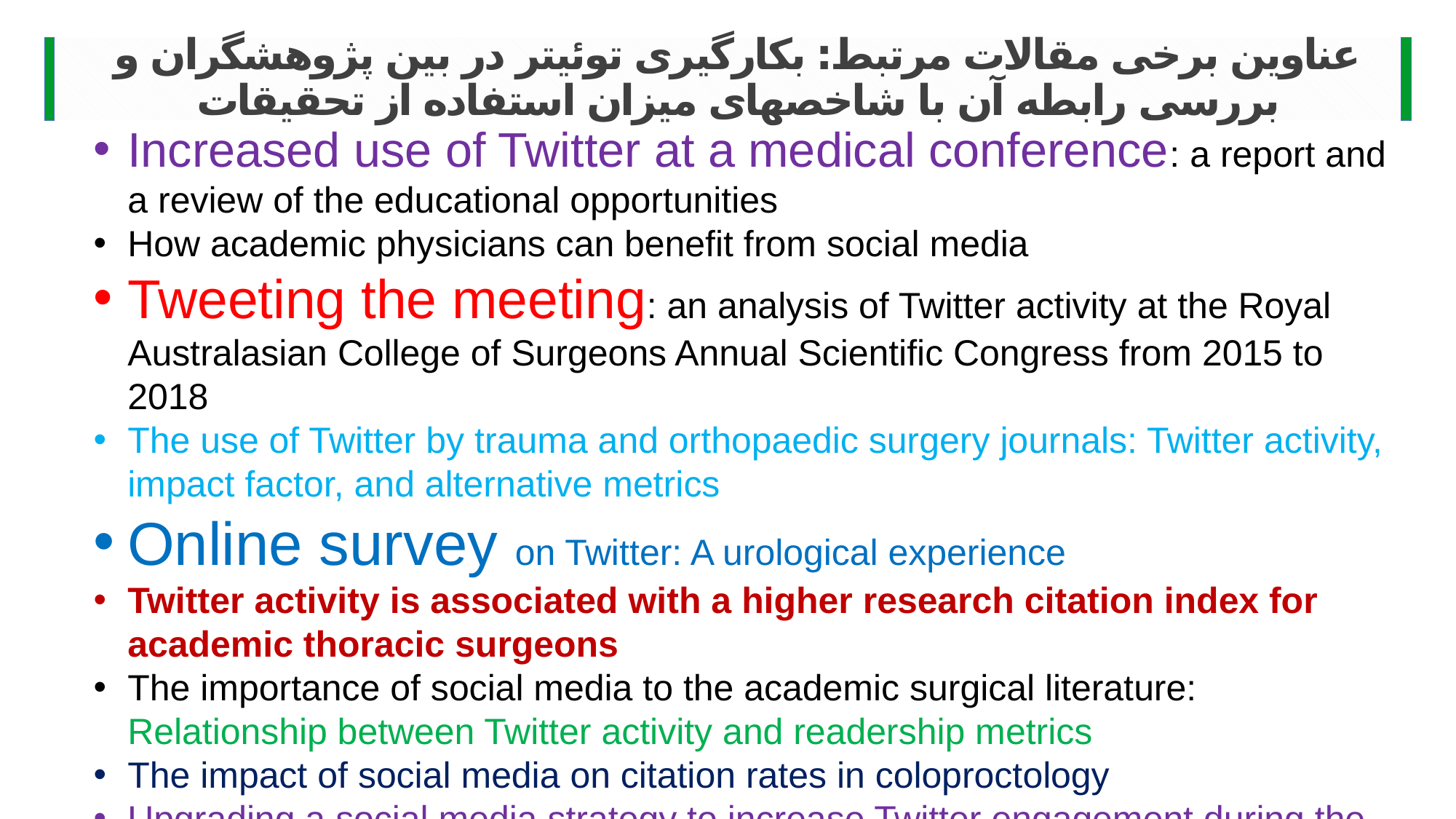

عناوین برخی مقالات مرتبط: بکارگیری توئیتر در بین پژوهشگران و بررسی رابطه آن با شاخصهای میزان استفاده از تحقیقات

Increased use of Twitter at a medical conference: a report and a review of the educational opportunities
How academic physicians can benefit from social media
Tweeting the meeting: an analysis of Twitter activity at the Royal Australasian College of Surgeons Annual Scientific Congress from 2015 to 2018
The use of Twitter by trauma and orthopaedic surgery journals: Twitter activity, impact factor, and alternative metrics
Online survey on Twitter: A urological experience
Twitter activity is associated with a higher research citation index for academic thoracic surgeons
The importance of social media to the academic surgical literature: Relationship between Twitter activity and readership metrics
The impact of social media on citation rates in coloproctology
Upgrading a social media strategy to increase Twitter engagement during the spring annual meeting of the American Society of regional anesthesia and pain …